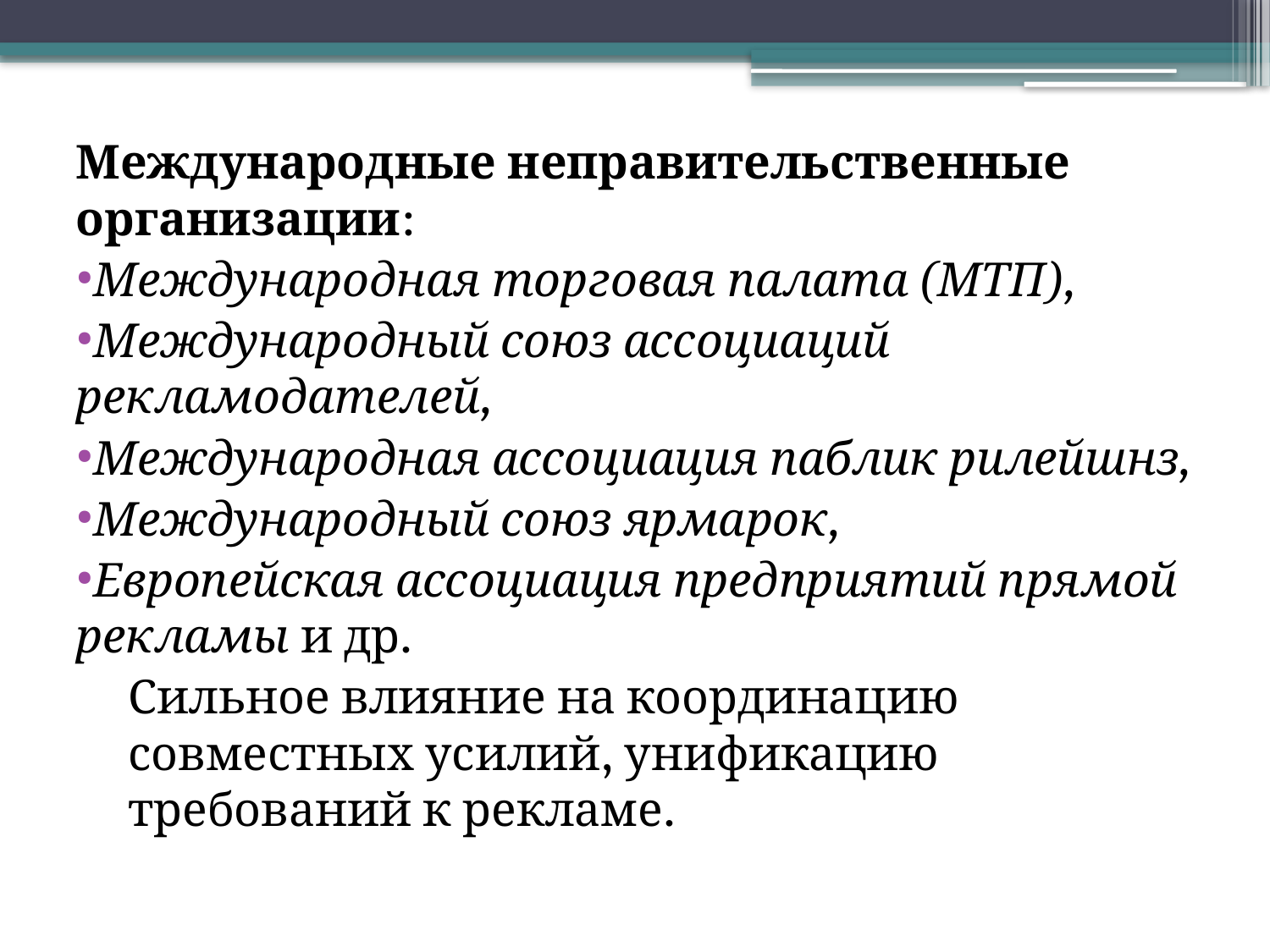

Международные неправительственные организации:
Международная торговая палата (МТП),
Международный союз ассоциаций рекламодателей,
Международная ассоциация паблик рилейшнз,
Международный союз ярмарок,
Европейская ассоциация предприятий прямой рекламы и др.
	Сильное влияние на координацию совместных усилий, унификацию требований к рекламе.